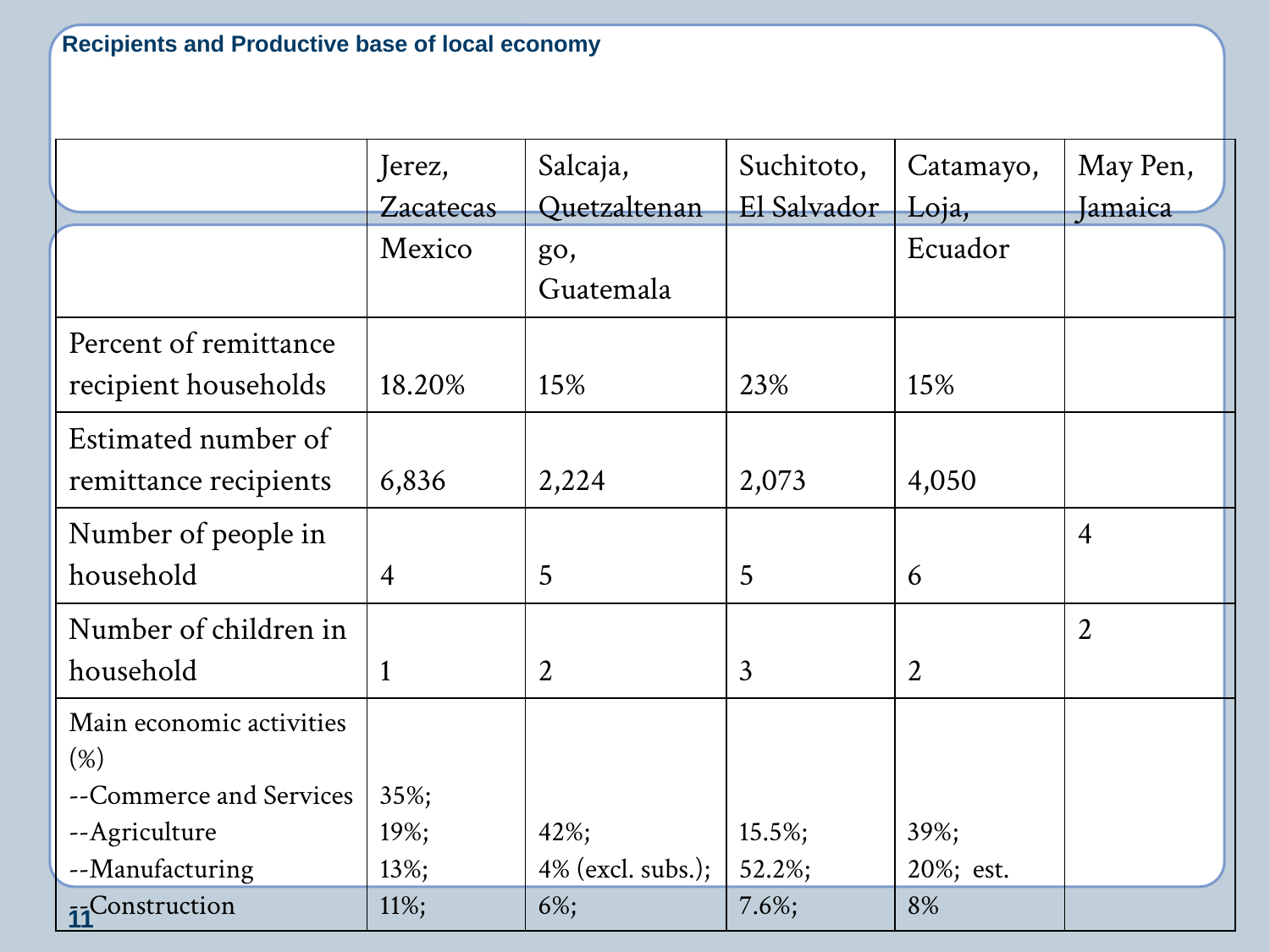

# Recipients and Productive base of local economy
|  | Jerez, Zacatecas Mexico | Salcaja, Quetzaltenango, Guatemala | Suchitoto, El Salvador | Catamayo, Loja, Ecuador | May Pen, Jamaica |
| --- | --- | --- | --- | --- | --- |
| Percent of remittance recipient households | 18.20% | 15% | 23% | 15% |  |
| Estimated number of remittance recipients | 6,836 | 2,224 | 2,073 | 4,050 |  |
| Number of people in household | 4 | 5 | 5 | 6 | 4 |
| Number of children in household | 1 | 2 | 3 | 2 | 2 |
| Main economic activities (%) --Commerce and Services --Agriculture --Manufacturing --Construction | 35%; 19%; 13%; 11%; | 42%; 4% (excl. subs.); 6%; | 15.5%; 52.2%; 7.6%; | 39%; 20%; est. 8% |  |